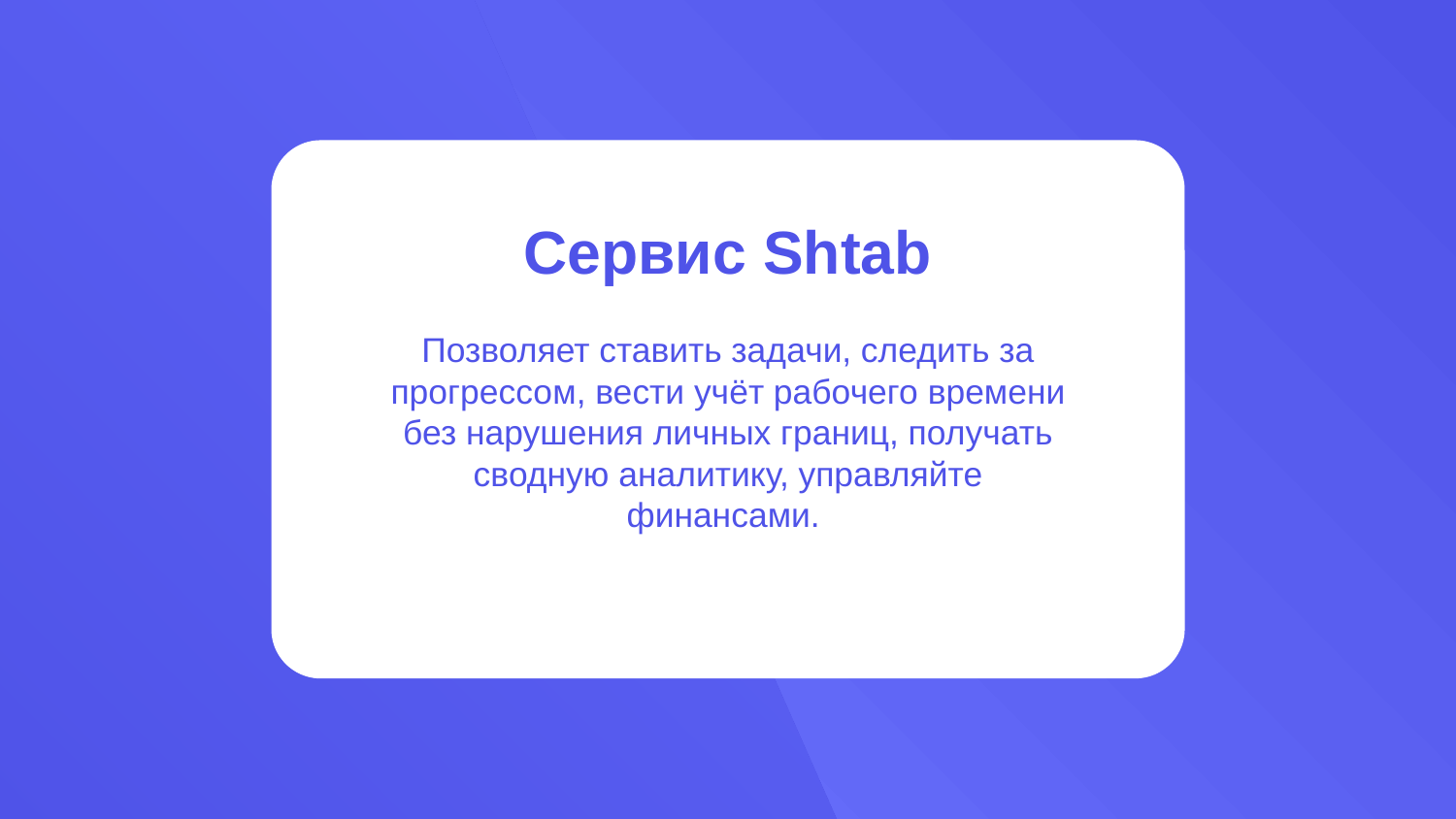

Сервис Shtab
Позволяет ставить задачи, следить за прогрессом, вести учёт рабочего времени без нарушения личных границ, получать сводную аналитику, управляйте финансами.